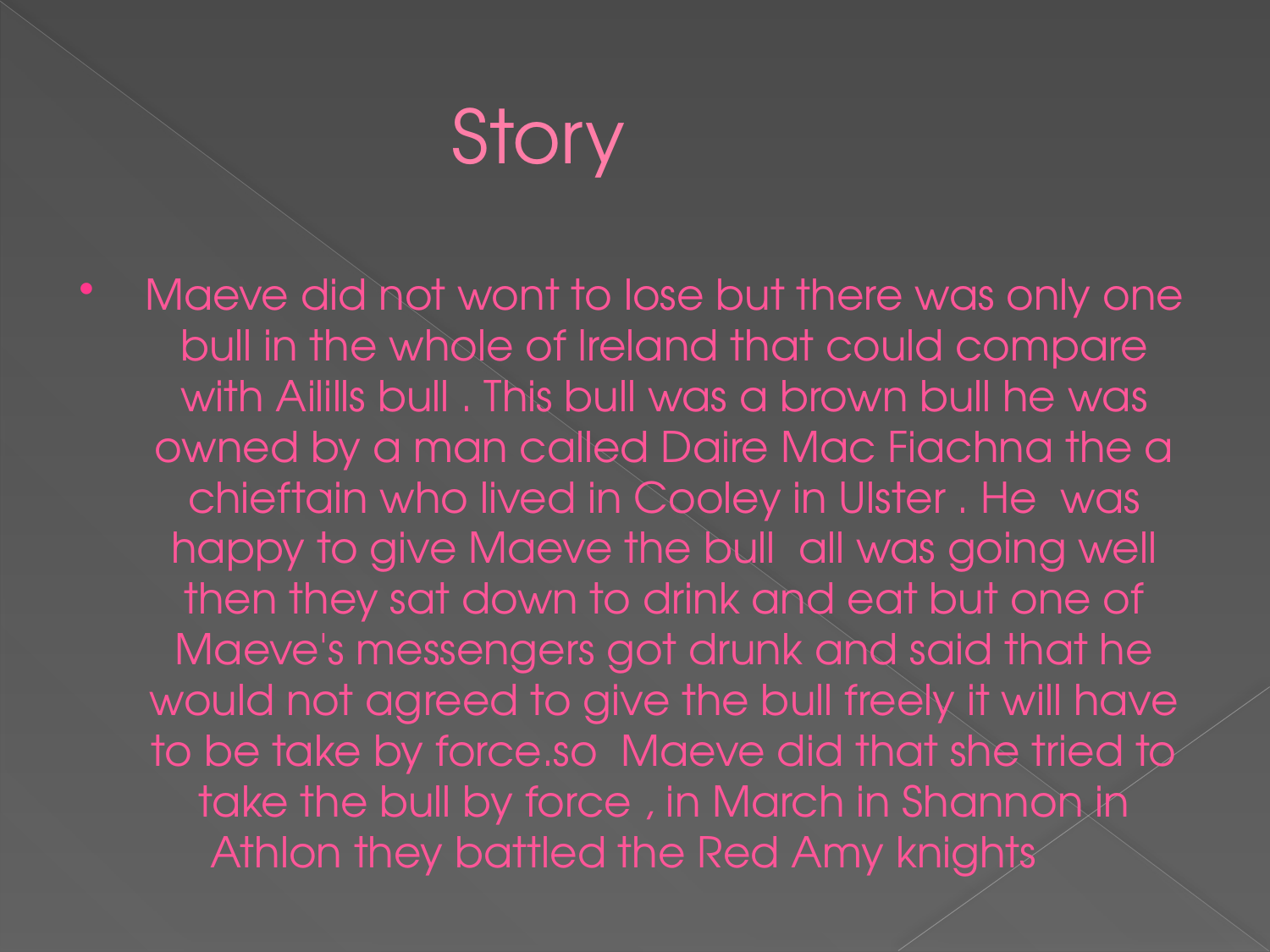

# Story
Maeve did not wont to lose but there was only one bull in the whole of Ireland that could compare with Ailills bull . This bull was a brown bull he was owned by a man called Daire Mac Fiachna the a chieftain who lived in Cooley in Ulster . He  was happy to give Maeve the bull  all was going well then they sat down to drink and eat but one of Maeve's messengers got drunk and said that he would not agreed to give the bull freely it will have to be take by force.so  Maeve did that she tried to take the bull by force , in March in Shannon in Athlon they battled the Red Amy knights